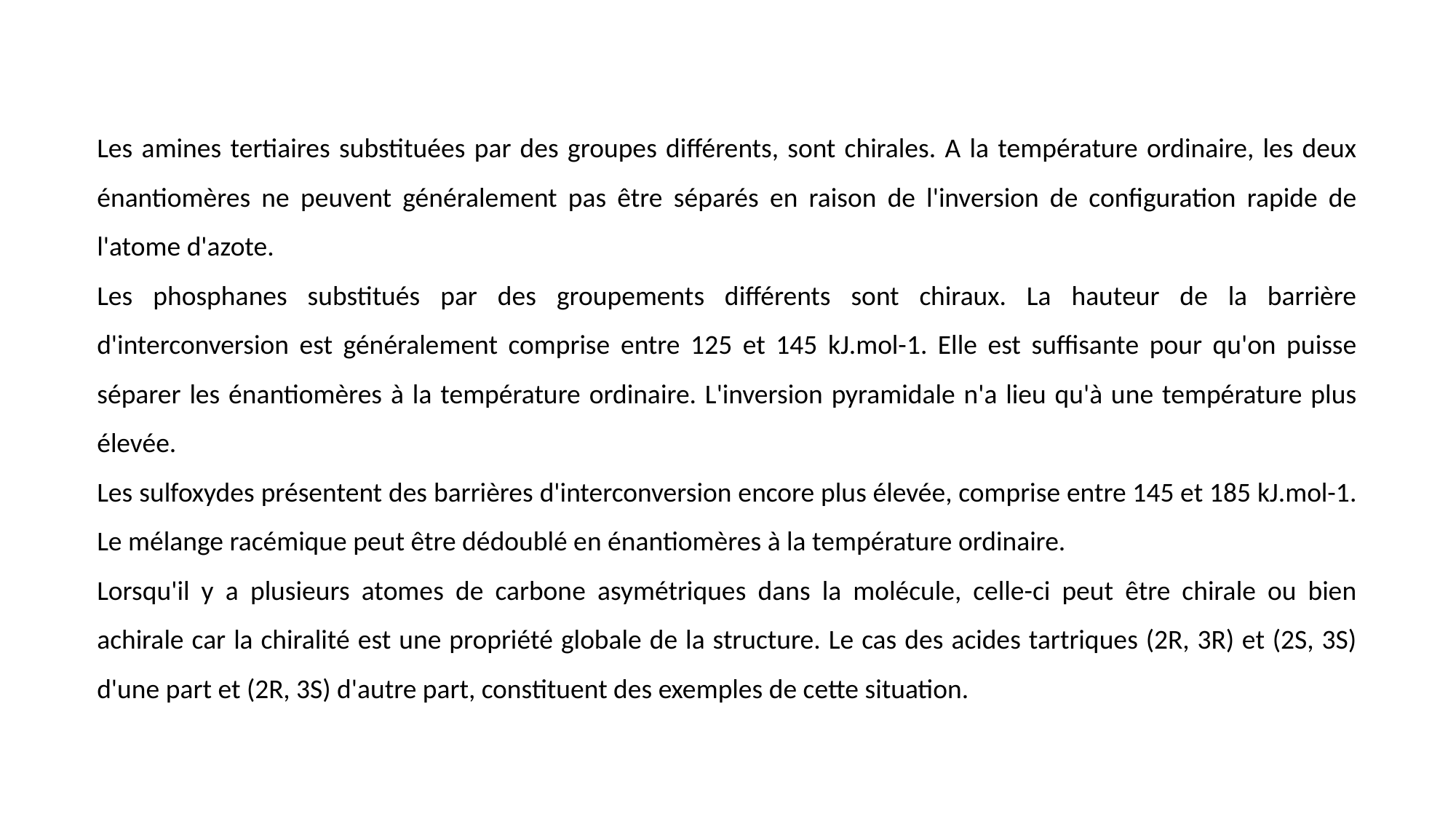

Les amines tertiaires substituées par des groupes différents, sont chirales. A la température ordinaire, les deux énantiomères ne peuvent généralement pas être séparés en raison de l'inversion de configuration rapide de l'atome d'azote.
Les phosphanes substitués par des groupements différents sont chiraux. La hauteur de la barrière d'interconversion est généralement comprise entre 125 et 145 kJ.mol-1. Elle est suffisante pour qu'on puisse séparer les énantiomères à la température ordinaire. L'inversion pyramidale n'a lieu qu'à une température plus élevée.
Les sulfoxydes présentent des barrières d'interconversion encore plus élevée, comprise entre 145 et 185 kJ.mol-1. Le mélange racémique peut être dédoublé en énantiomères à la température ordinaire.
Lorsqu'il y a plusieurs atomes de carbone asymétriques dans la molécule, celle-ci peut être chirale ou bien achirale car la chiralité est une propriété globale de la structure. Le cas des acides tartriques (2R, 3R) et (2S, 3S) d'une part et (2R, 3S) d'autre part, constituent des exemples de cette situation.